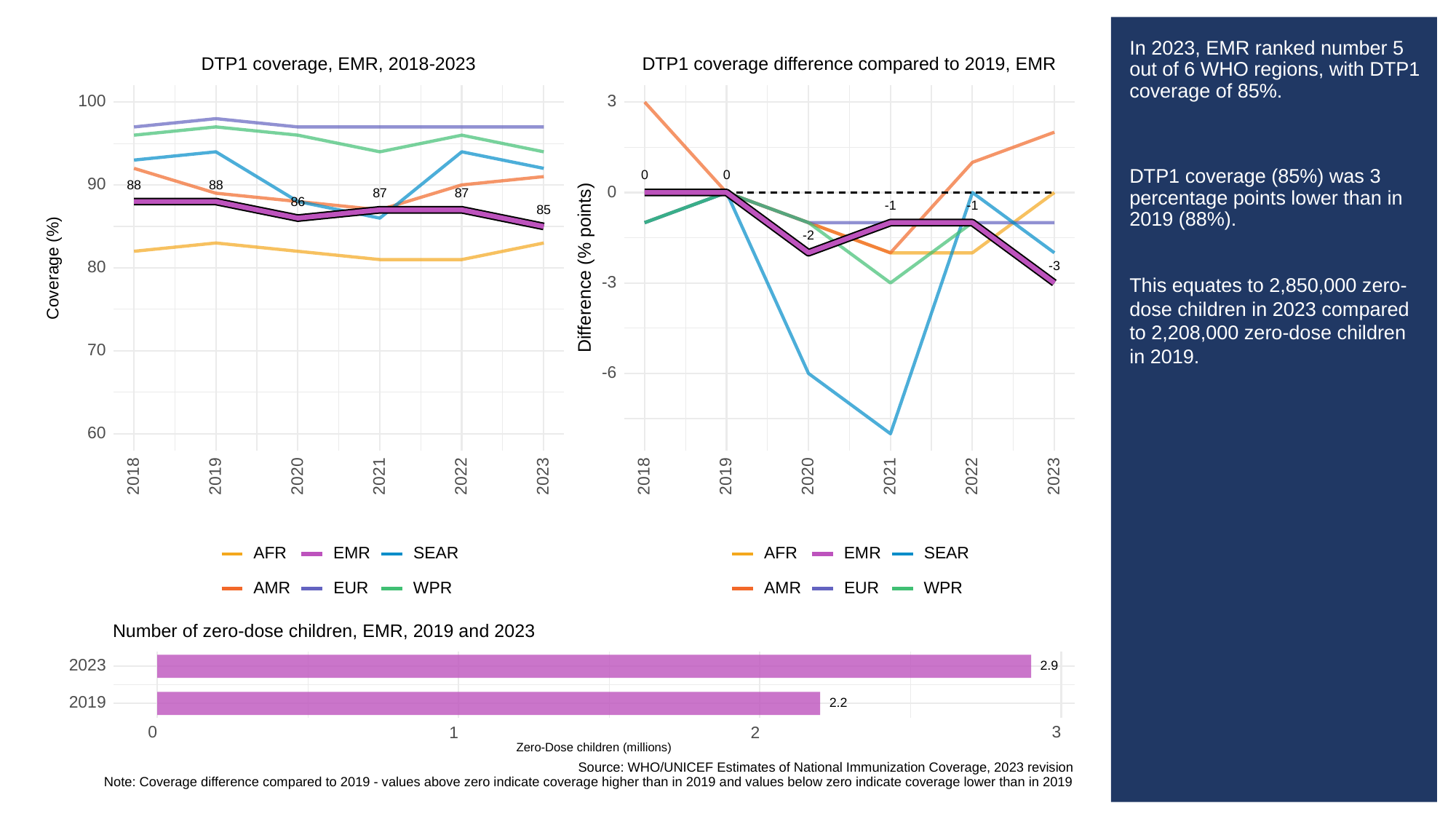

# In 2023, EMR ranked number 5 out of 6 WHO regions, with DTP1 coverage of 85%.

DTP1 coverage (85%) was 3 percentage points lower than in 2019 (88%).

This equates to 2,850,000 zero-dose children in 2023 compared to 2,208,000 zero-dose children in 2019.

DTP1 coverage difference compared to 2019, EMR
DTP1 coverage, EMR, 2018-2023

3
100

0
0
90
88
88

0
87
87

86
-1
-1

85

-2

Difference (% points)
Coverage (%)
-3
80

-3

70

-6

60

2023
2023
2018
2019
2020
2021
2022
2018
2019
2020
2021
2022
SEAR
SEAR
AFR
EMR
AFR
EMR

EUR
EUR
AMR
WPR
AMR
WPR

Number of zero-dose children, EMR, 2019 and 2023

2023
2.9

2019
2.2

3
0
1
2
Zero-Dose children (millions)
Source: WHO/UNICEF Estimates of National Immunization Coverage, 2023 revision
Note: Coverage difference compared to 2019 - values above zero indicate coverage higher than in 2019 and values below zero indicate coverage lower than in 2019